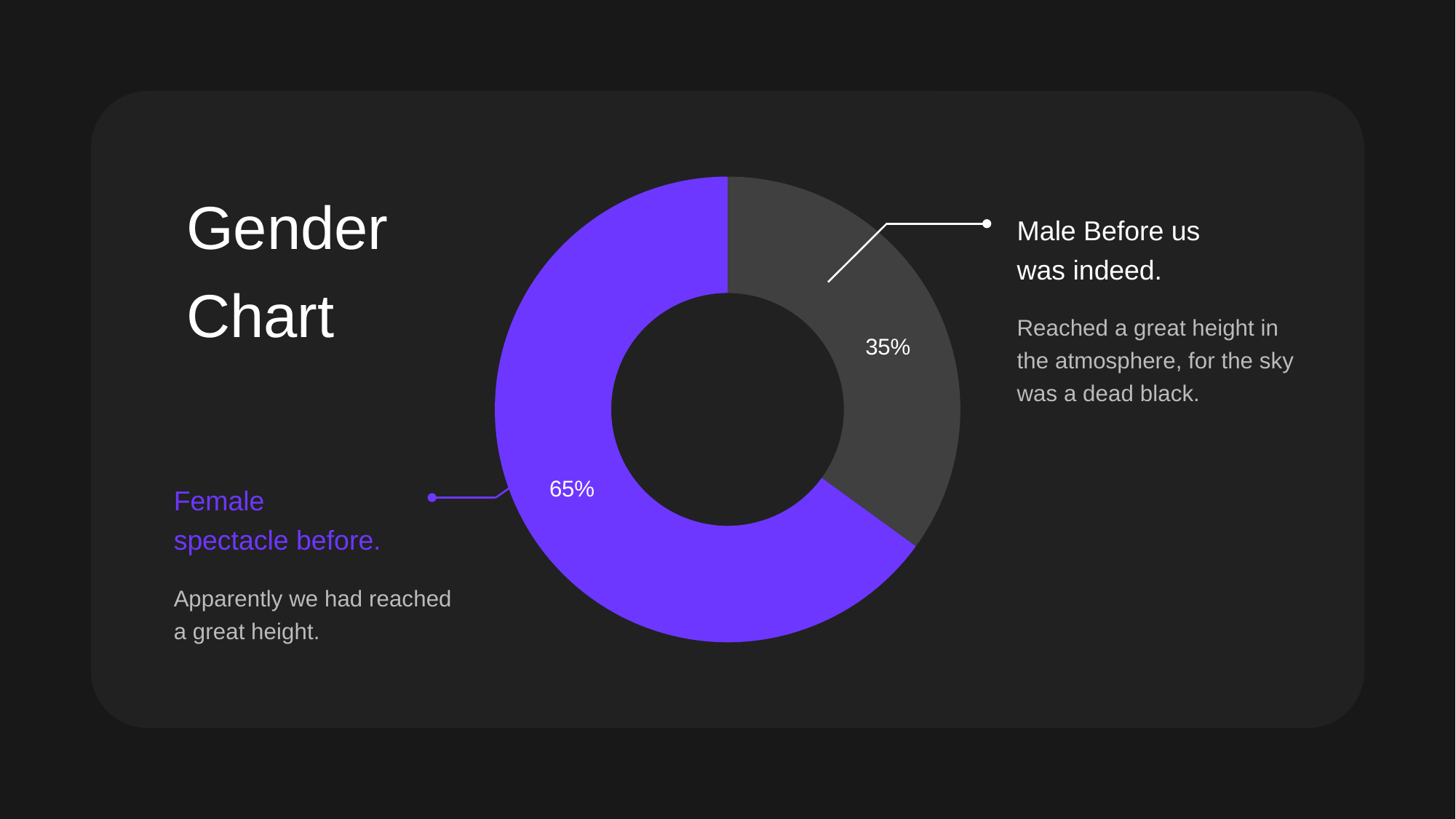

### Chart

| Category | Sales |
|---|---|
| Marketing | 0.35 |
| Sales | 0.65 |
Gender
Chart
Male Before us
was indeed.
Reached a great height in the atmosphere, for the sky was a dead black.
Female
spectacle before.
Apparently we had reached a great height.